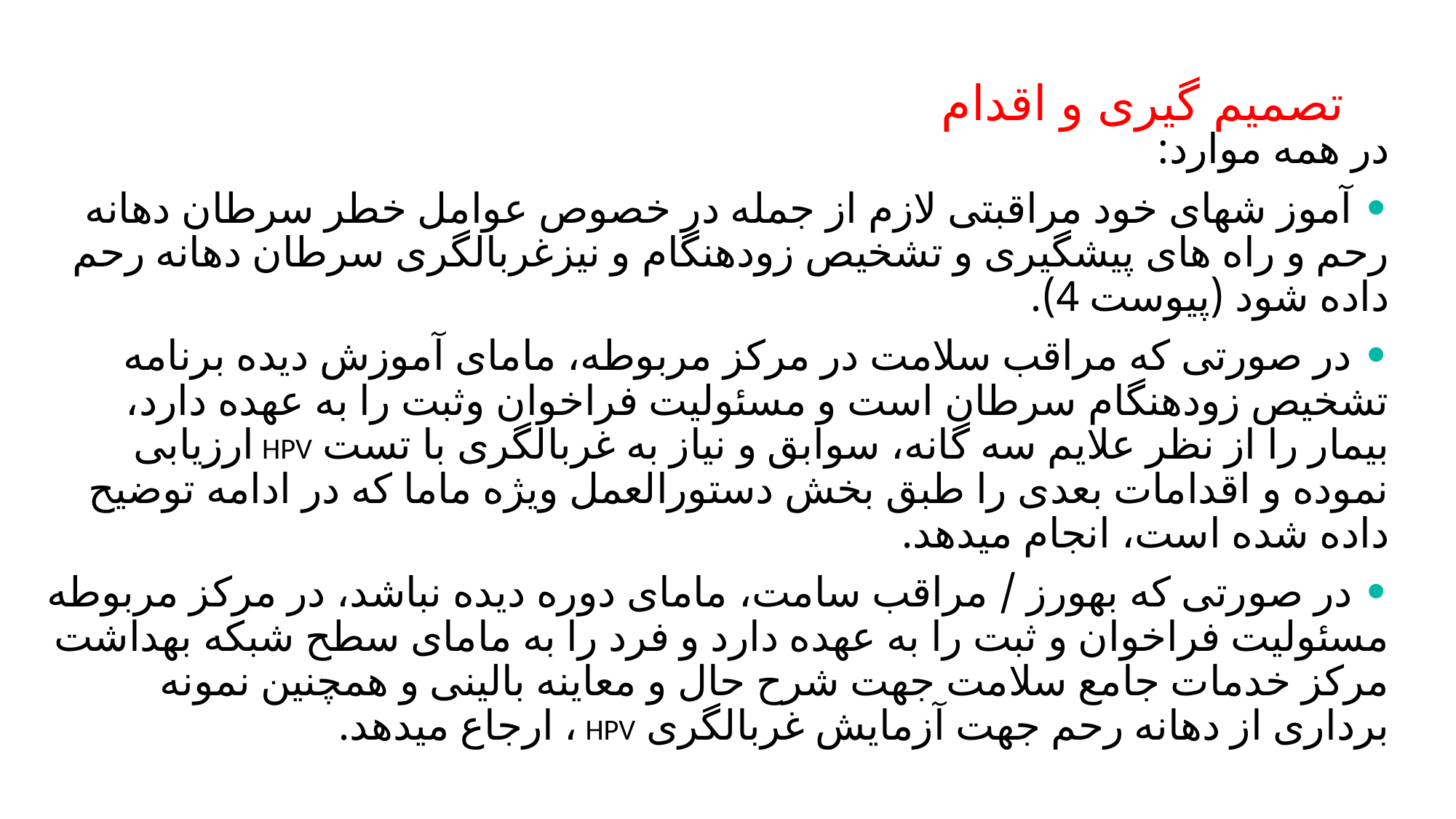

# تصمیم گیری و اقدام
در همه موارد:
• آموز شهای خود مراقبتی لازم از جمله در خصوص عوامل خطر سرطان دهانه رحم و راه های پیشگیری و تشخیص زودهنگام و نیزغربالگری سرطان دهانه رحم داده شود (پیوست 4).
• در صورتی که مراقب سلامت در مرکز مربوطه، مامای آموزش دیده برنامه تشخیص زودهنگام سرطان است و مسئولیت فراخوان وثبت را به عهده دارد، بیمار را از نظر علایم سه گانه، سوابق و نیاز به غربالگری با تست HPV ارزیابی نموده و اقدامات بعدی را طبق بخش دستورالعمل ویژه ماما که در ادامه توضیح داده شده است، انجام میدهد.
• در صورتی که بهورز / مراقب سامت، مامای دوره دیده نباشد، در مرکز مربوطه مسئولیت فراخوان و ثبت را به عهده دارد و فرد را به مامای سطح شبکه بهداشت مركز خدمات جامع سلامت جهت شرح حال و معاینه بالینی و همچنین نمونه برداری از دهانه رحم جهت آزمایش غربالگری HPV ، ارجاع میدهد.